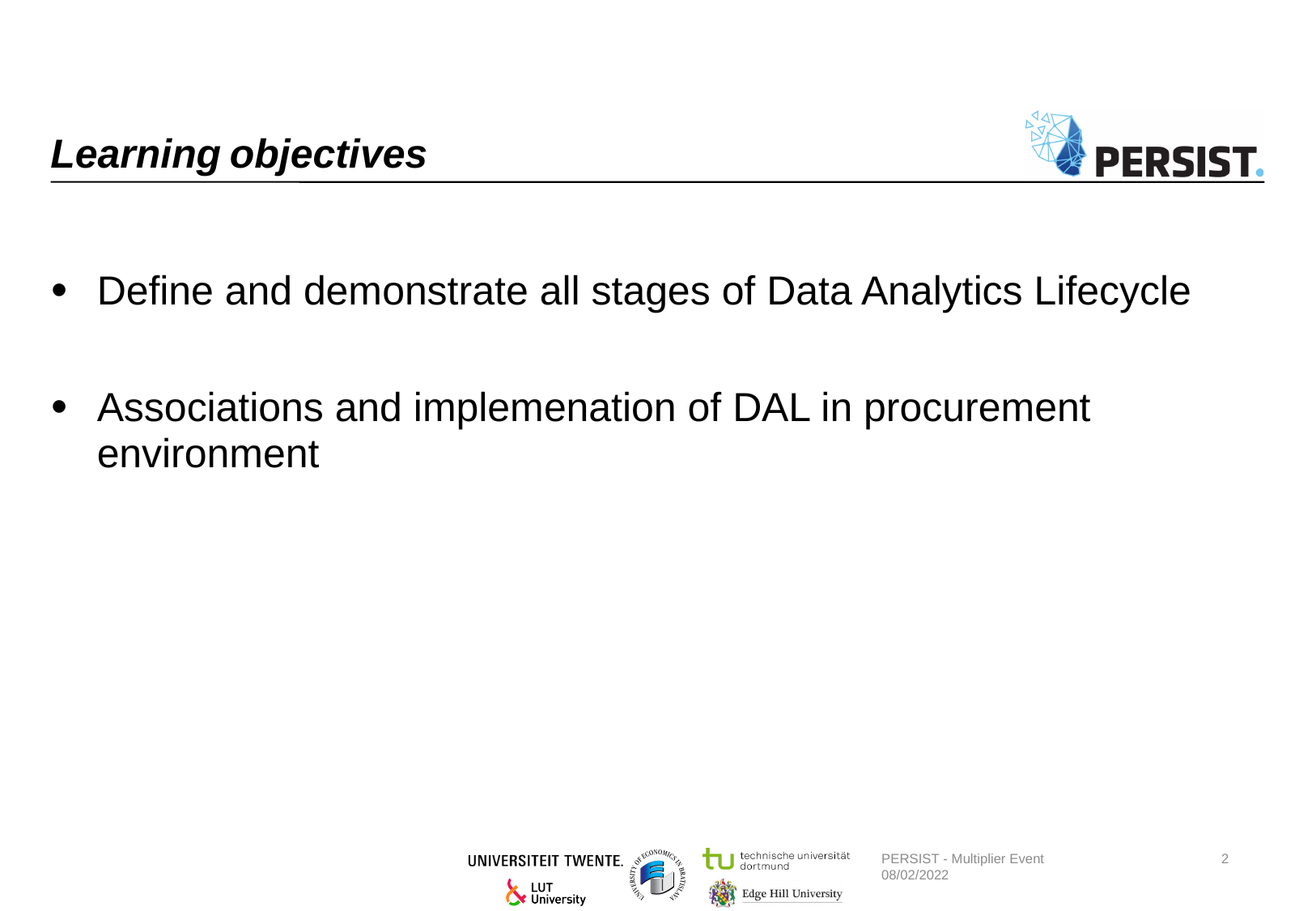

# Learning objectives

Define and demonstrate all stages of Data Analytics Lifecycle

Associations and implemenation of DAL in procurement environment